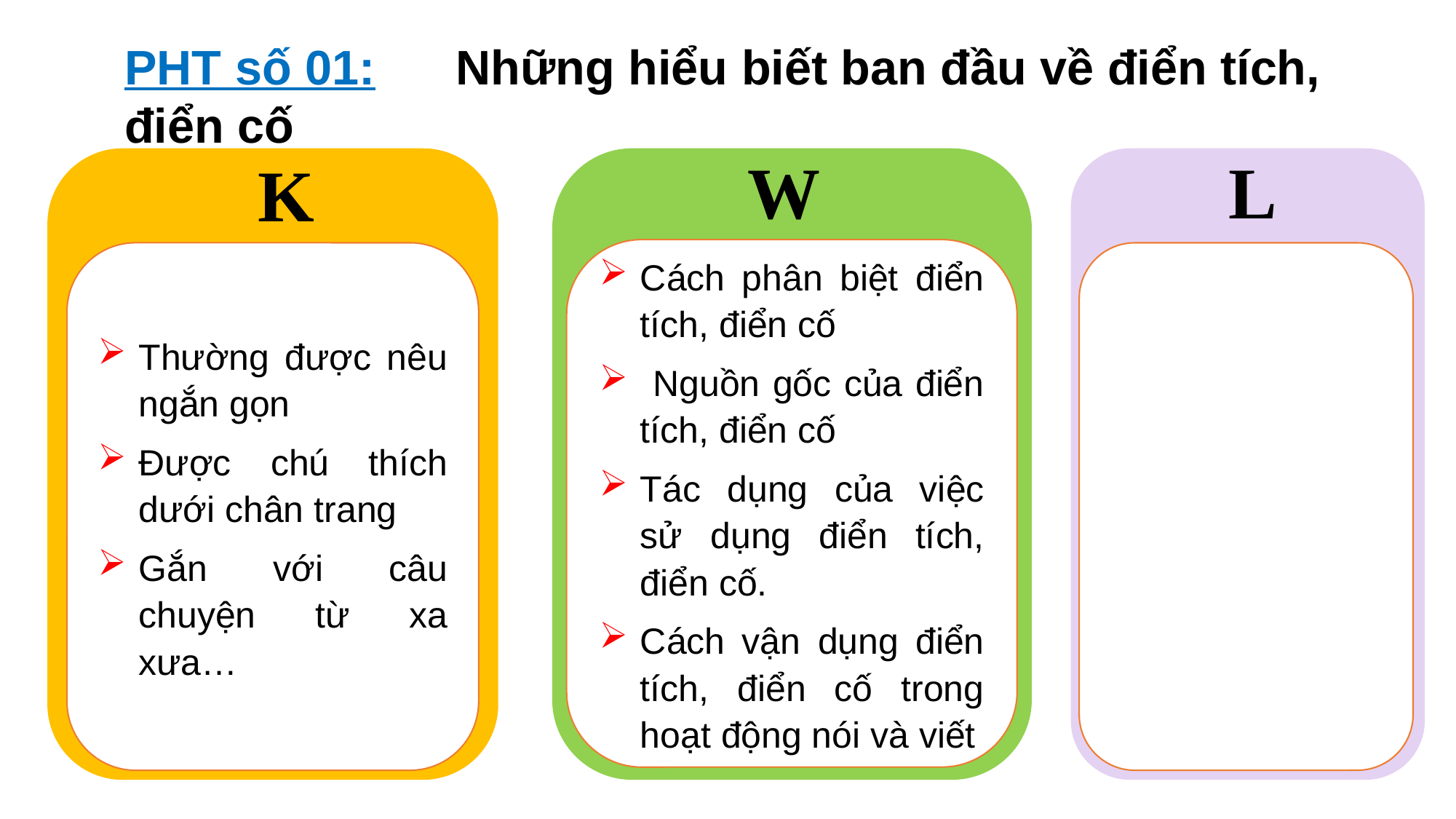

PHT số 01:      Những hiểu biết ban đầu về điển tích, điển cố
L
W
K

Cách phân biệt điển tích, điển cố
 Nguồn gốc của điển tích, điển cố
Tác dụng của việc sử dụng điển tích, điển cố.
Cách vận dụng điển tích, điển cố trong hoạt động nói và viết
Thường được nêu ngắn gọn
Được chú thích dưới chân trang
Gắn với câu chuyện từ xa xưa…